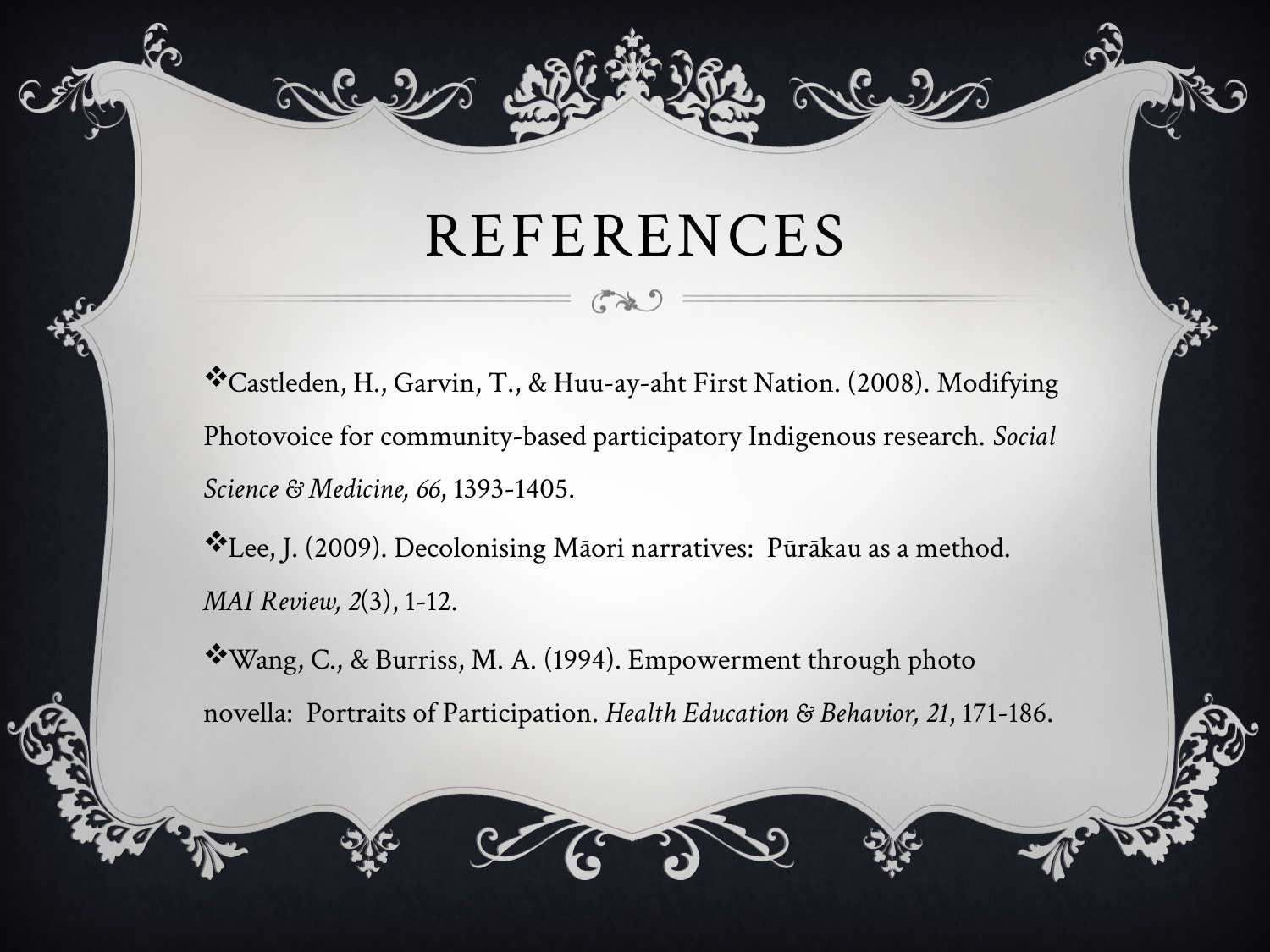

# REFERENCES
Castleden, H., Garvin, T., & Huu-ay-aht First Nation. (2008). Modifying Photovoice for community-based participatory Indigenous research. Social Science & Medicine, 66, 1393-1405.
Lee, J. (2009). Decolonising Māori narratives:  Pūrākau as a method. MAI Review, 2(3), 1-12.
Wang, C., & Burriss, M. A. (1994). Empowerment through photo novella:  Portraits of Participation. Health Education & Behavior, 21, 171-186.